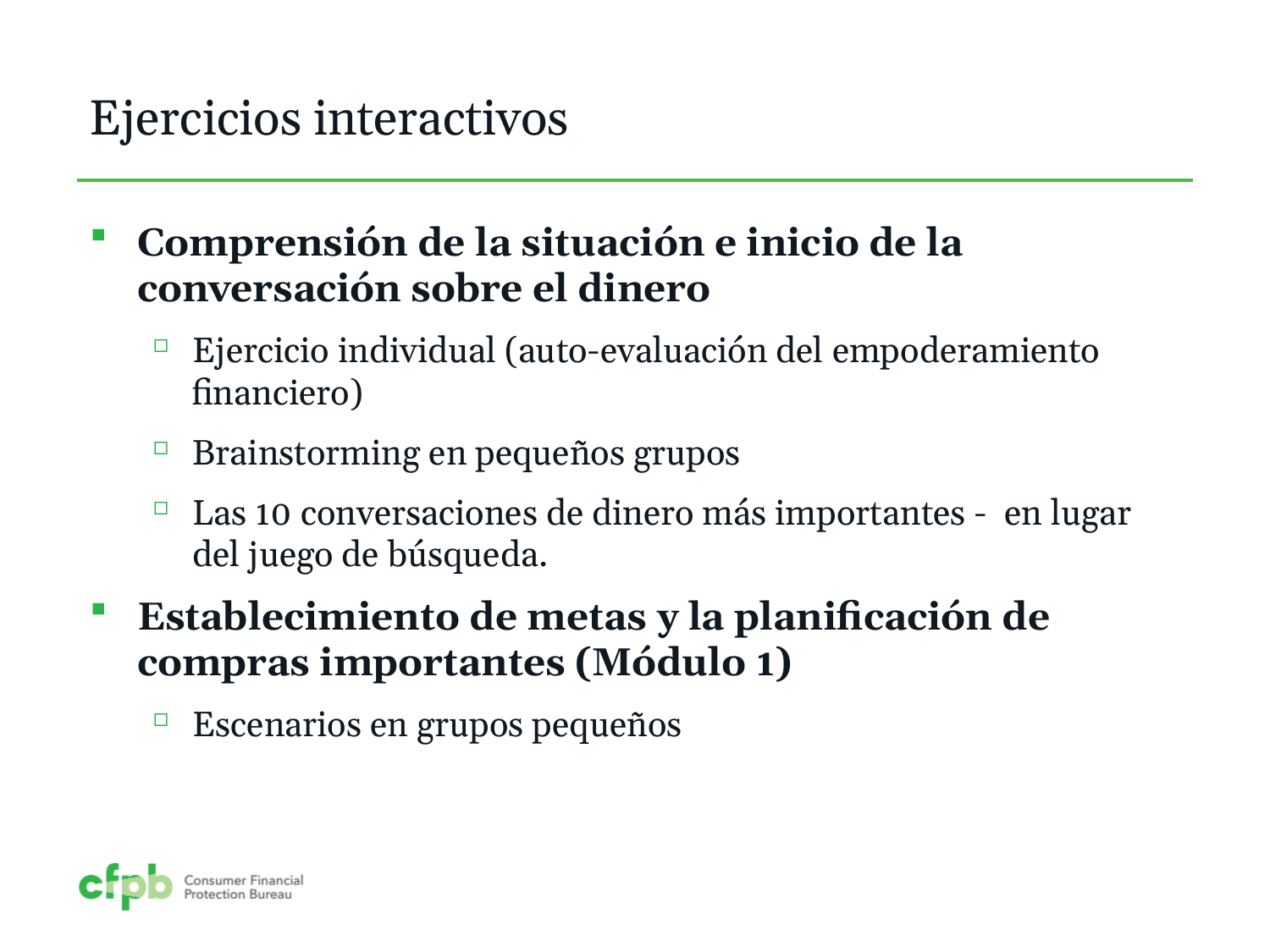

# Ejercicios interactivos
Comprensión de la situación e inicio de la conversación sobre el dinero
Ejercicio individual (auto-evaluación del empoderamiento financiero)
Brainstorming en pequeños grupos
Las 10 conversaciones de dinero más importantes -  en lugar del juego de búsqueda.
Establecimiento de metas y la planificación de compras importantes (Módulo 1)
Escenarios en grupos pequeños